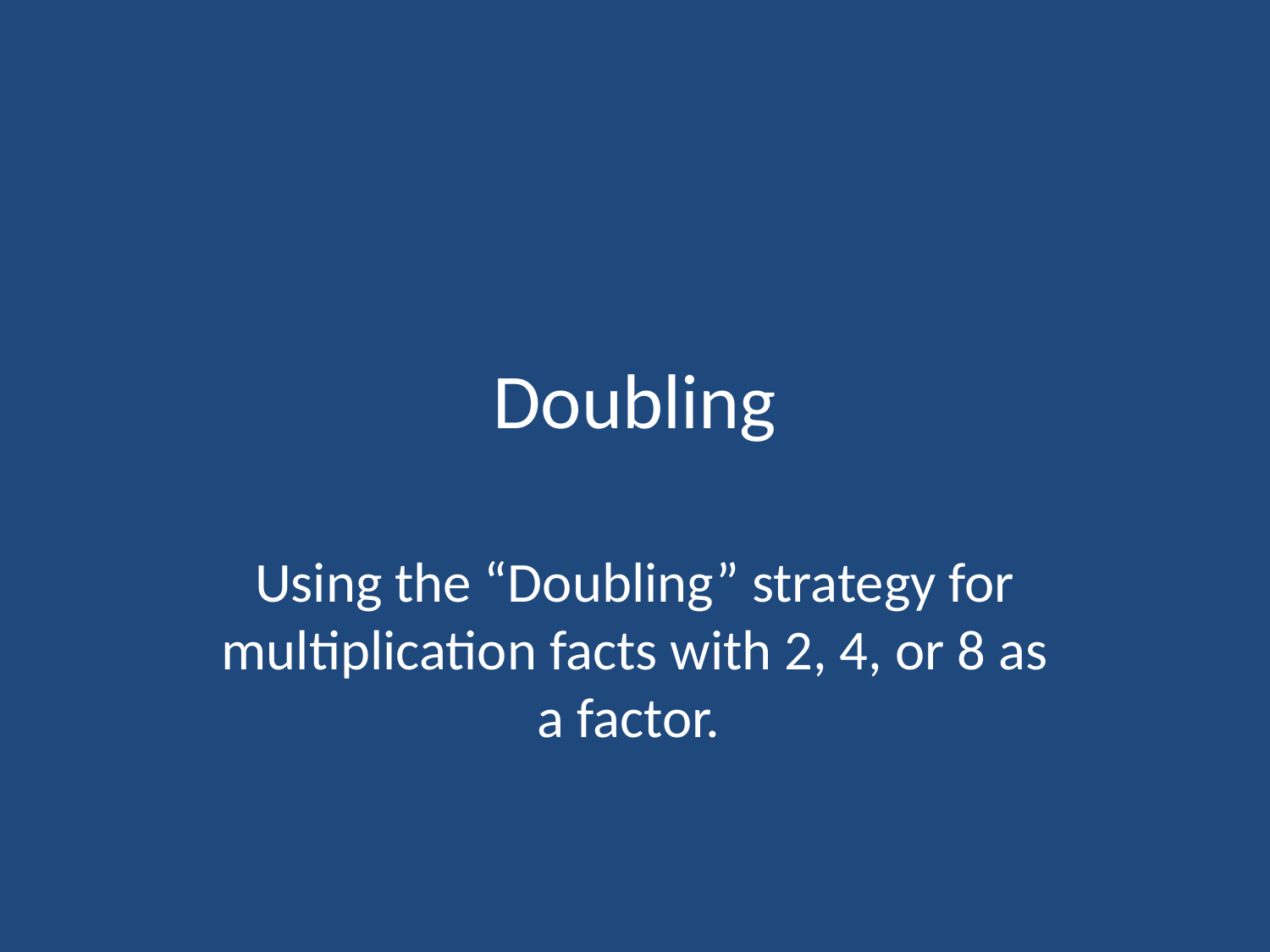

# Doubling
Using the “Doubling” strategy for multiplication facts with 2, 4, or 8 as a factor.